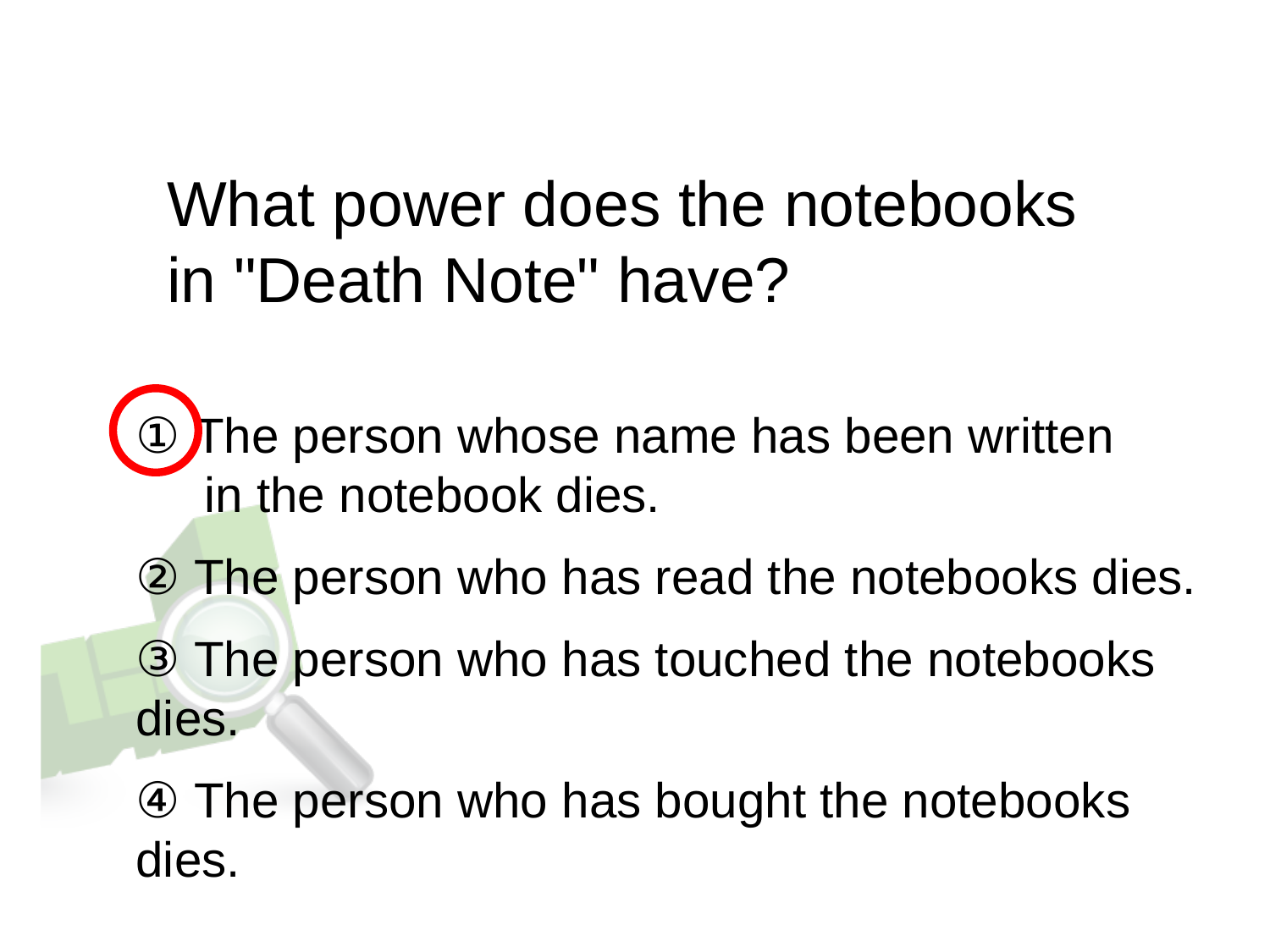

# What power does the notebooks in "Death Note" have?

① The person whose name has been written
     in the notebook dies.
② The person who has read the notebooks dies.
③ The person who has touched the notebooks dies.
④ The person who has bought the notebooks dies.